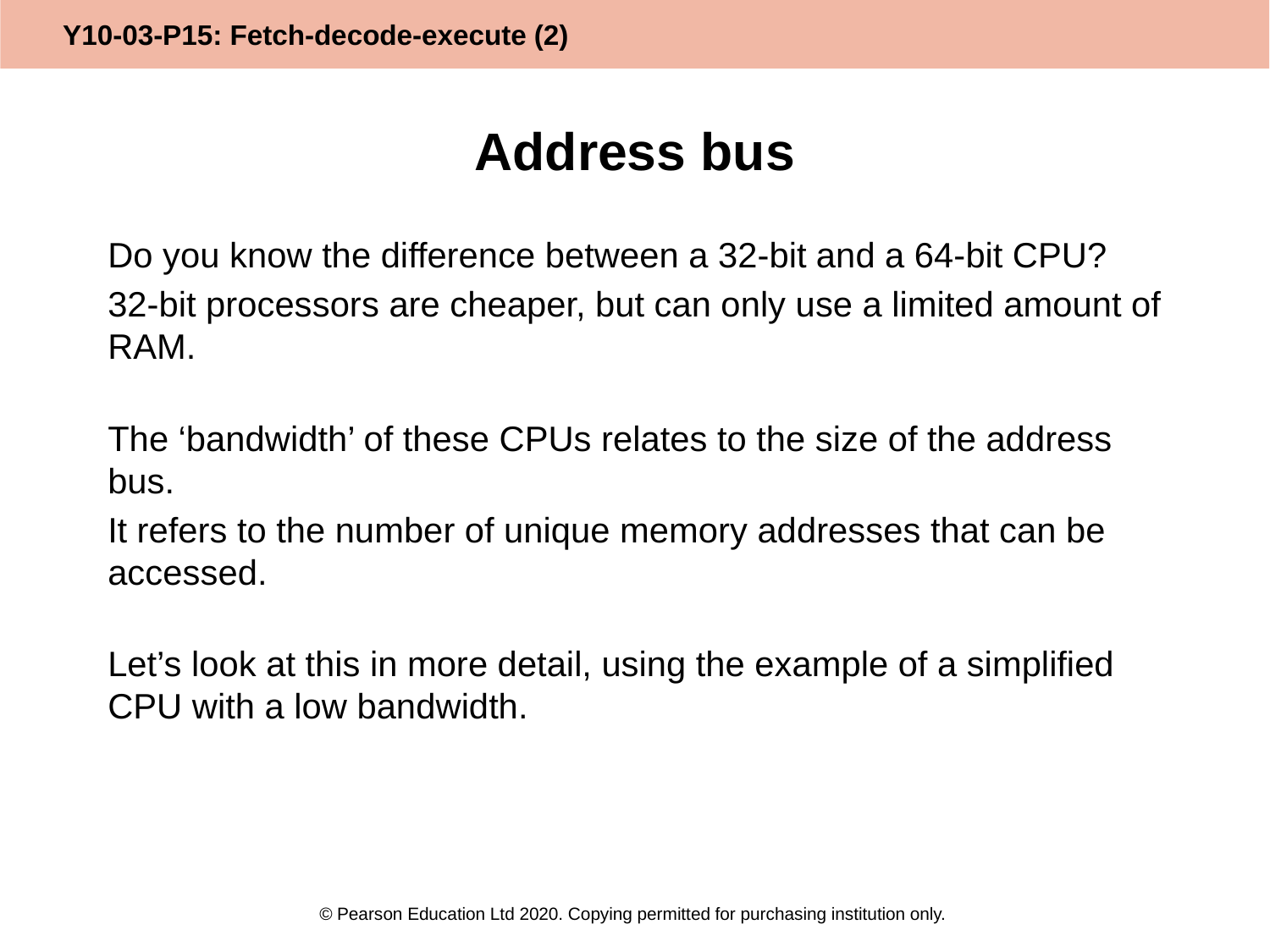

# Address bus
Do you know the difference between a 32-bit and a 64-bit CPU?
32-bit processors are cheaper, but can only use a limited amount of RAM.
The ‘bandwidth’ of these CPUs relates to the size of the address bus.
It refers to the number of unique memory addresses that can be accessed.
Let’s look at this in more detail, using the example of a simplified CPU with a low bandwidth.

© Pearson Education Ltd 2020. Copying permitted for purchasing institution only.